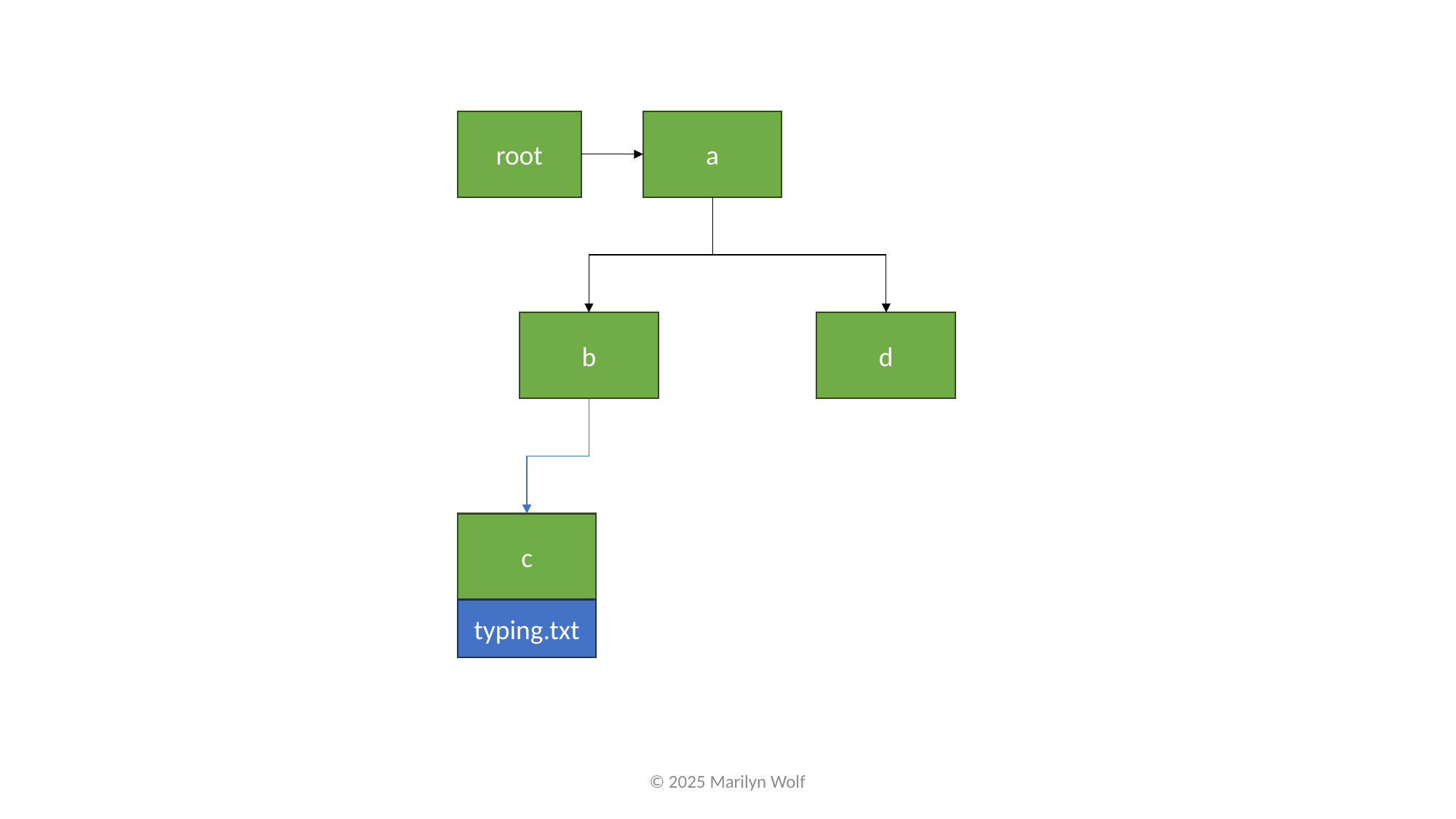

root
a
b
d
c
typing.txt
© 2025 Marilyn Wolf